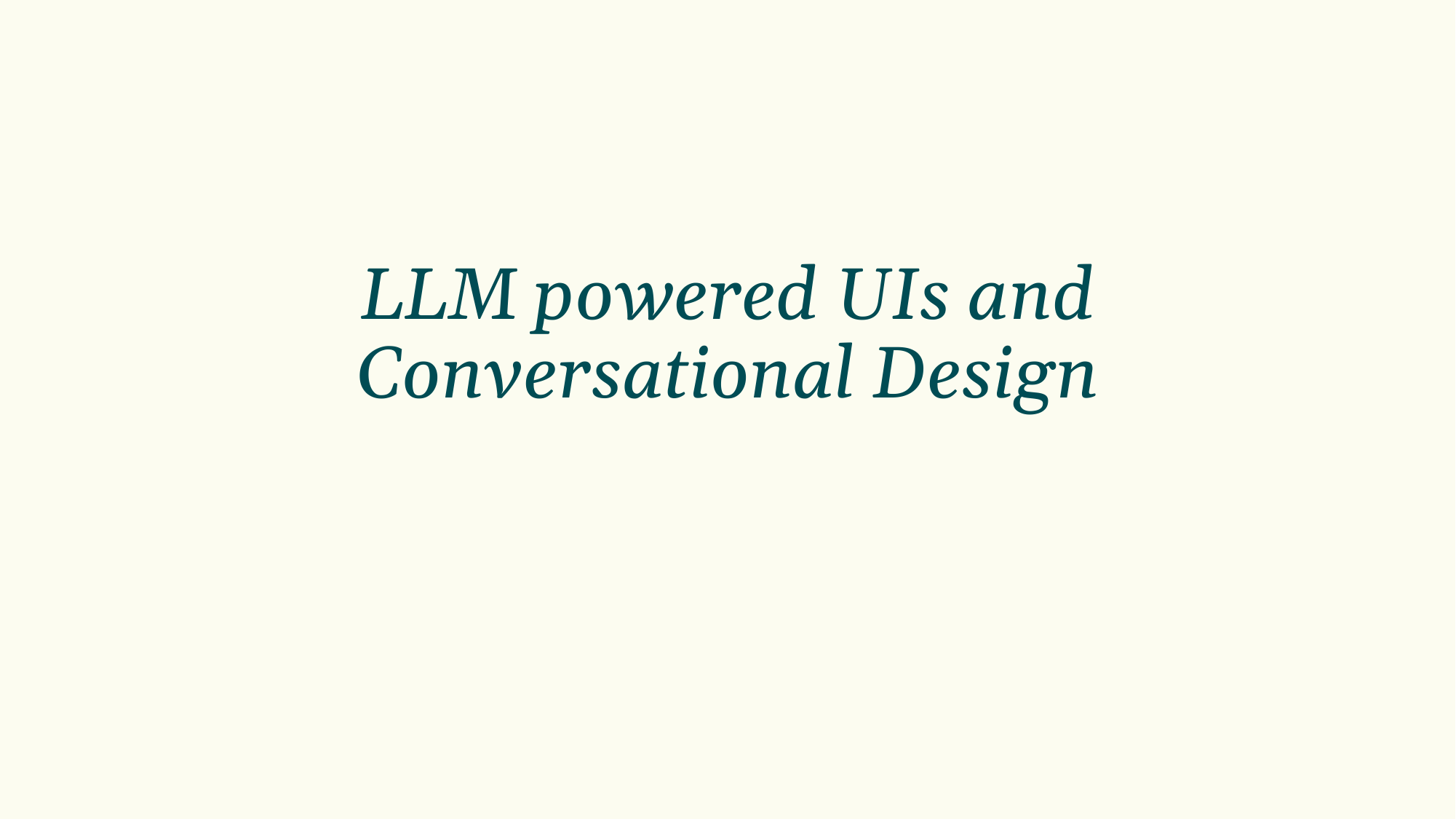

# LLM powered UIs and Conversational Design